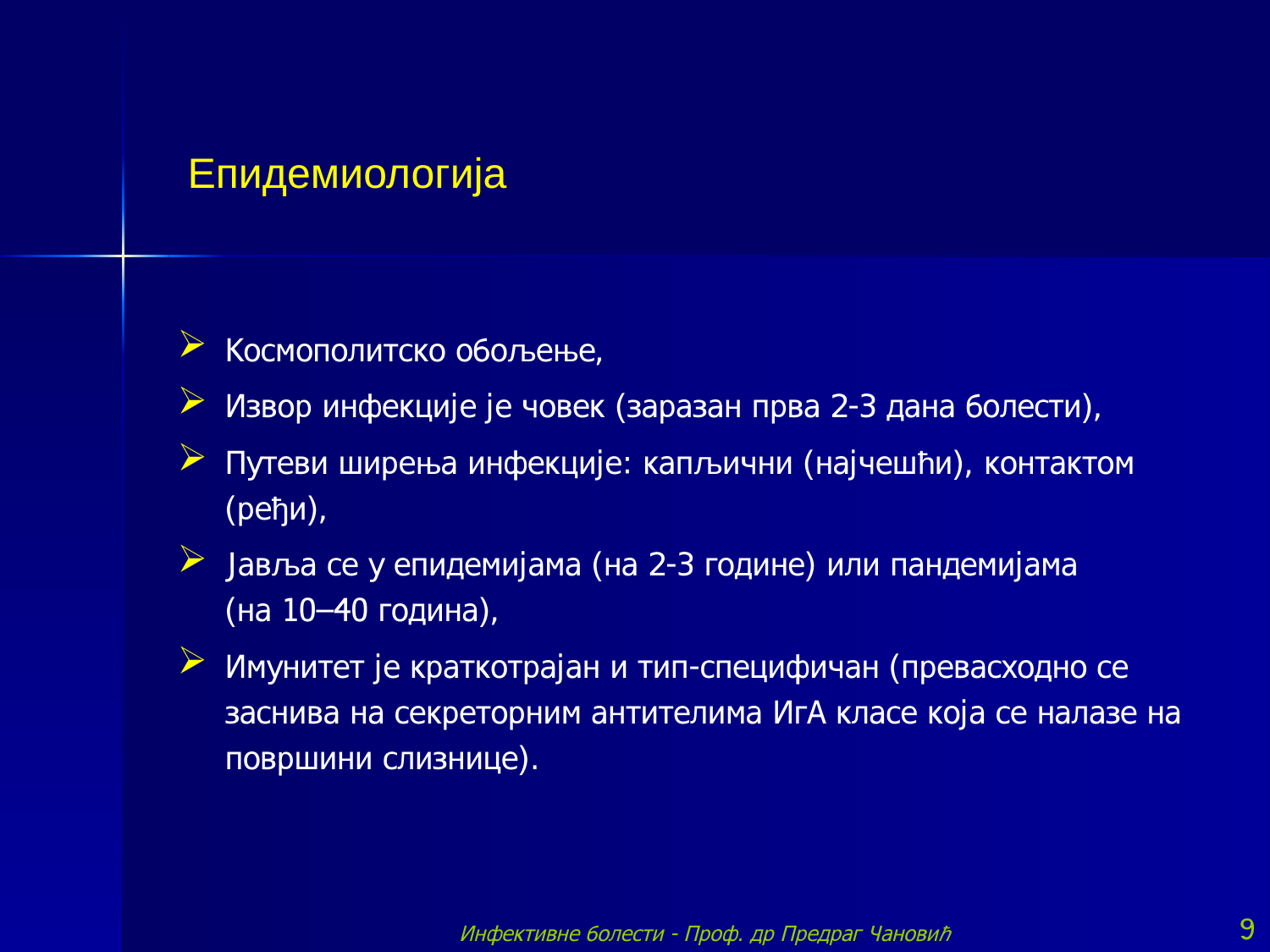

Епидемиологија
Космополитско обољење,
Извор инфекције је човек (заразан прва 2-3 дана болести),
Путеви ширења инфекције: капљични (најчешћи), контактом (ређи),
Јавља се у епидемијама (на 2-3 године) или пандемијама
(на 10–40 година),
Имунитет је краткотрајан и тип-специфичан (превасходно се заснива на секреторним антителима ИгА класе која се налазе на површини слизнице).
Инфективне болести - Проф. др Предраг Чановић
9